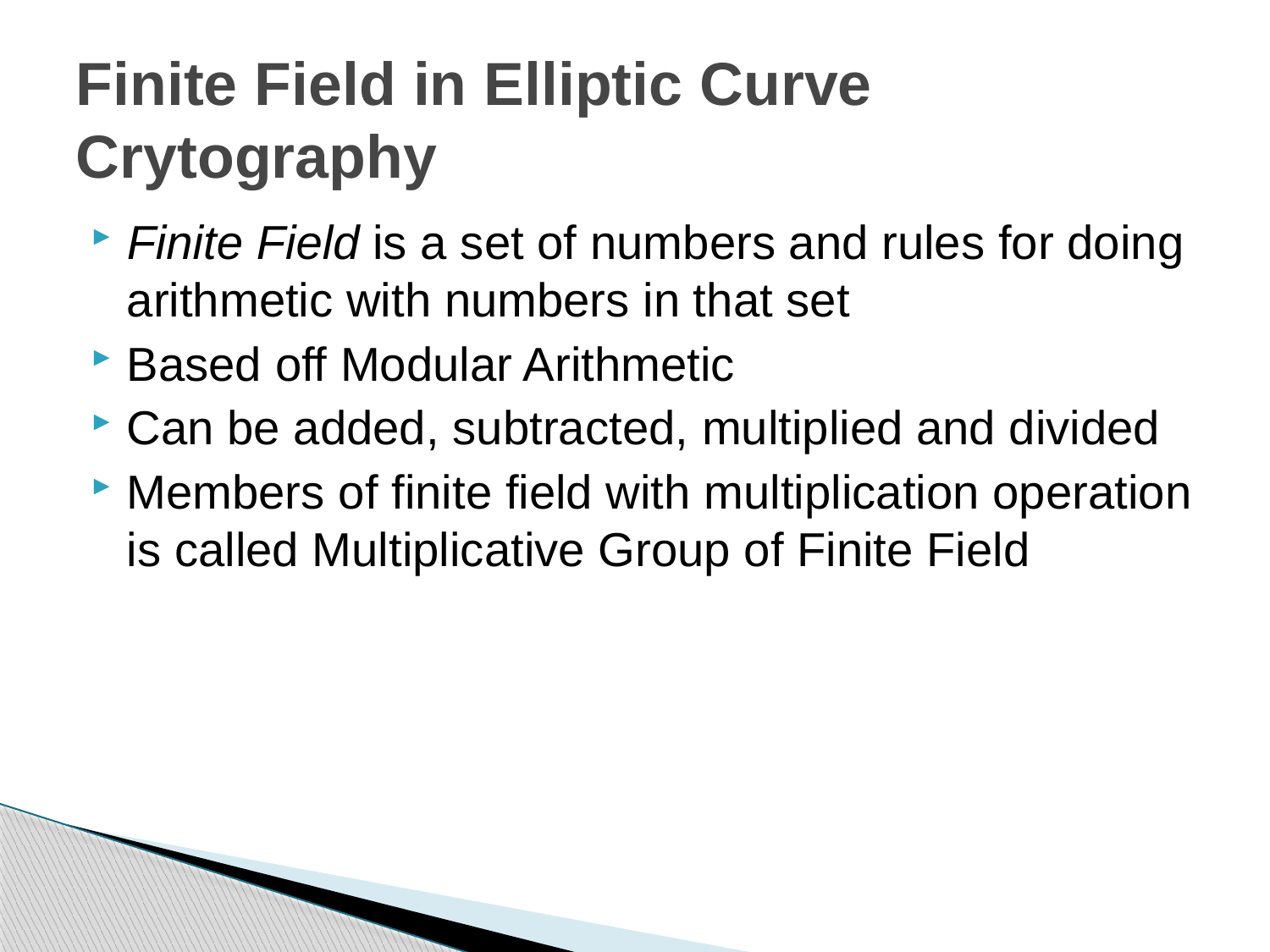

# Finite Field in Elliptic Curve Crytography
Finite Field is a set of numbers and rules for doing arithmetic with numbers in that set
Based off Modular Arithmetic
Can be added, subtracted, multiplied and divided
Members of finite field with multiplication operation is called Multiplicative Group of Finite Field